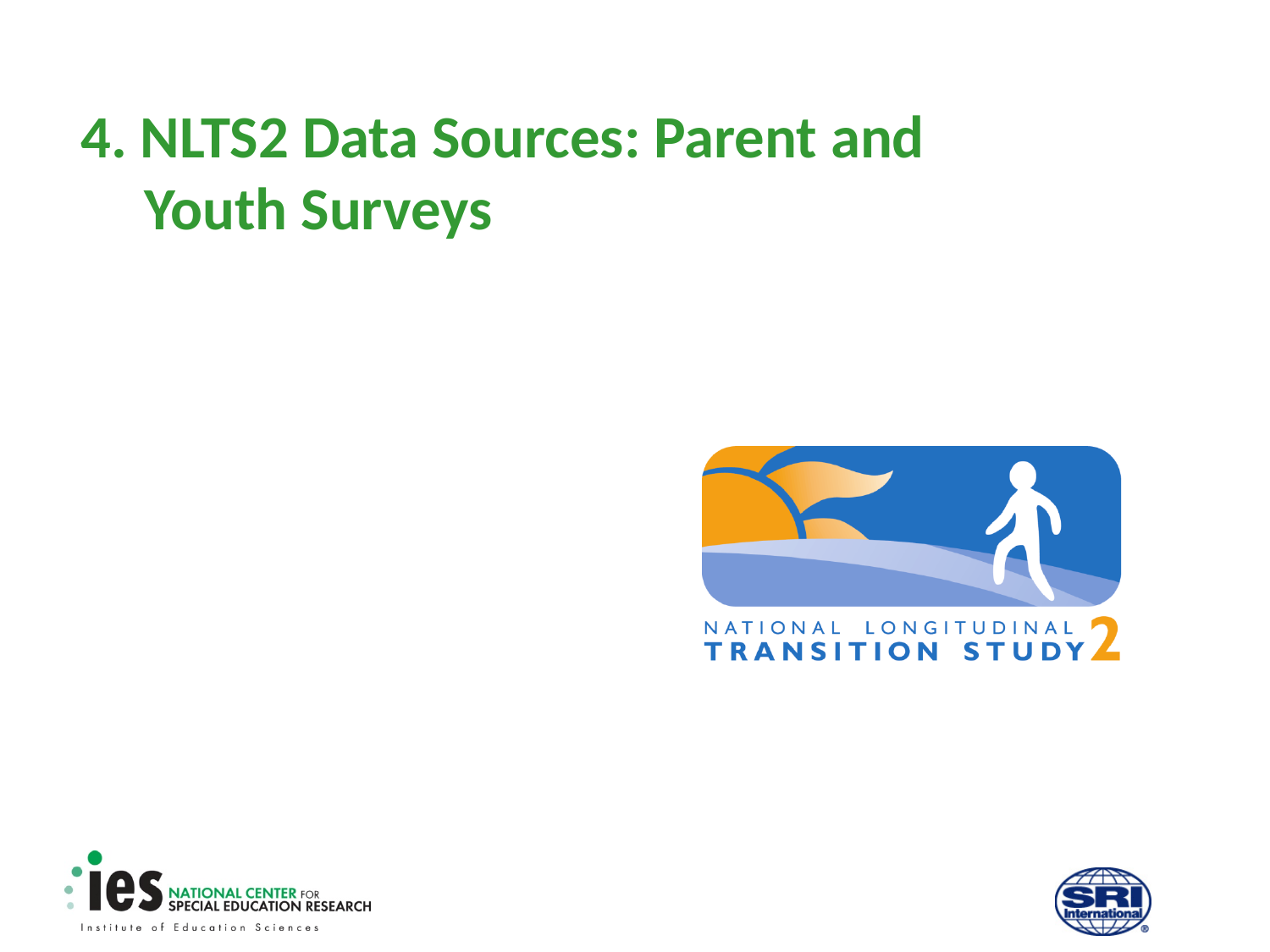

# 4. NLTS2 Data Sources: Parent and Youth Surveys